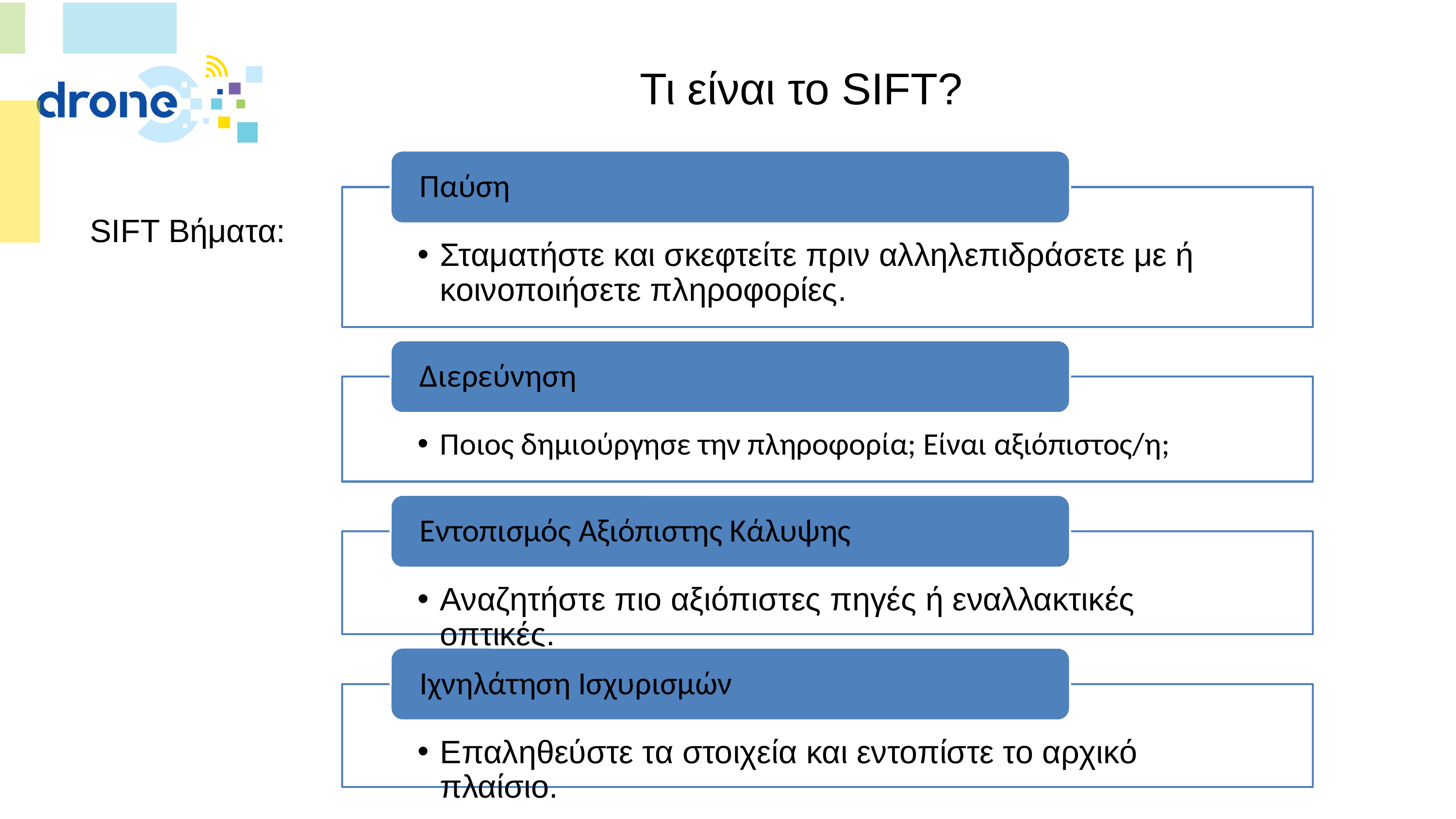

# Τι είναι το SIFT?

Παύση

Σταματήστε και σκεφτείτε πριν αλληλεπιδράσετε με ή κοινοποιήσετε πληροφορίες.

Διερεύνηση

Ποιος δημιούργησε την πληροφορία; Είναι αξιόπιστος/η;

Εντοπισμός Αξιόπιστης Κάλυψης

Αναζητήστε πιο αξιόπιστες πηγές ή εναλλακτικές οπτικές.

Ιχνηλάτηση Ισχυρισμών

Επαληθεύστε τα στοιχεία και εντοπίστε το αρχικό πλαίσιο.
SIFT Βήματα: